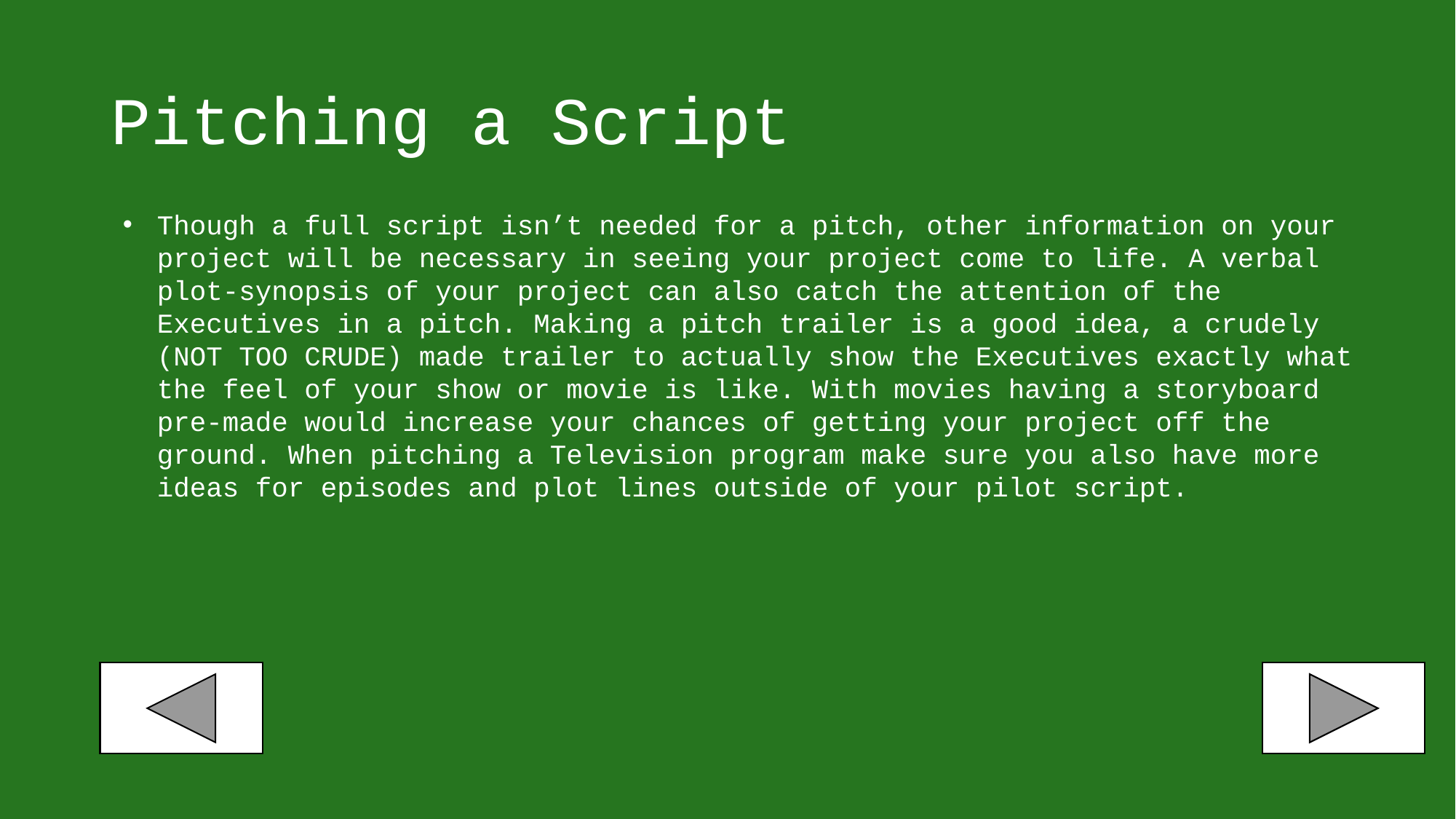

# Pitching a Script
Though a full script isn’t needed for a pitch, other information on your project will be necessary in seeing your project come to life. A verbal plot-synopsis of your project can also catch the attention of the Executives in a pitch. Making a pitch trailer is a good idea, a crudely (NOT TOO CRUDE) made trailer to actually show the Executives exactly what the feel of your show or movie is like. With movies having a storyboard pre-made would increase your chances of getting your project off the ground. When pitching a Television program make sure you also have more ideas for episodes and plot lines outside of your pilot script.